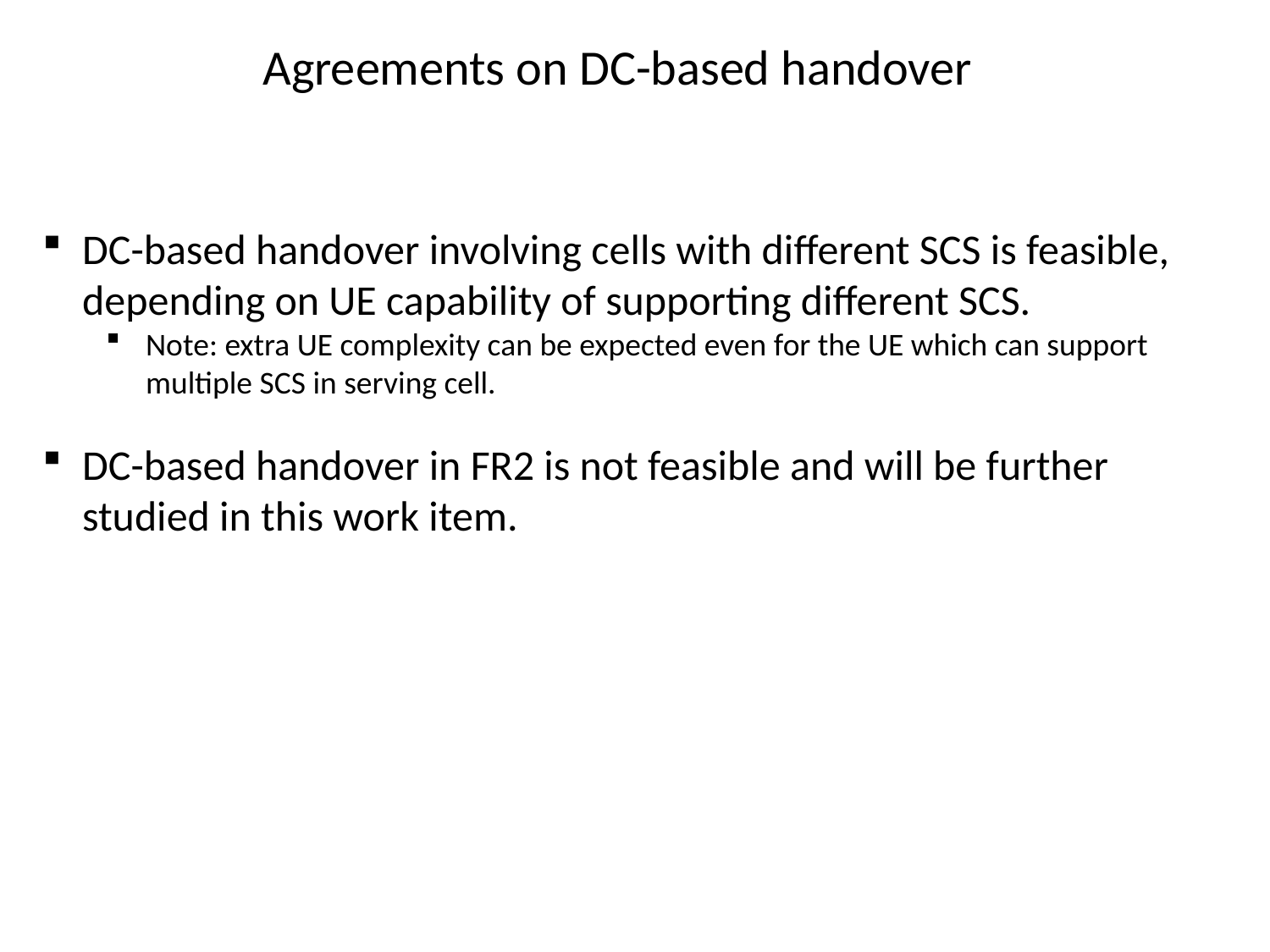

# Agreements on DC-based handover
DC-based handover involving cells with different SCS is feasible, depending on UE capability of supporting different SCS.
Note: extra UE complexity can be expected even for the UE which can support multiple SCS in serving cell.

DC-based handover in FR2 is not feasible and will be further studied in this work item.